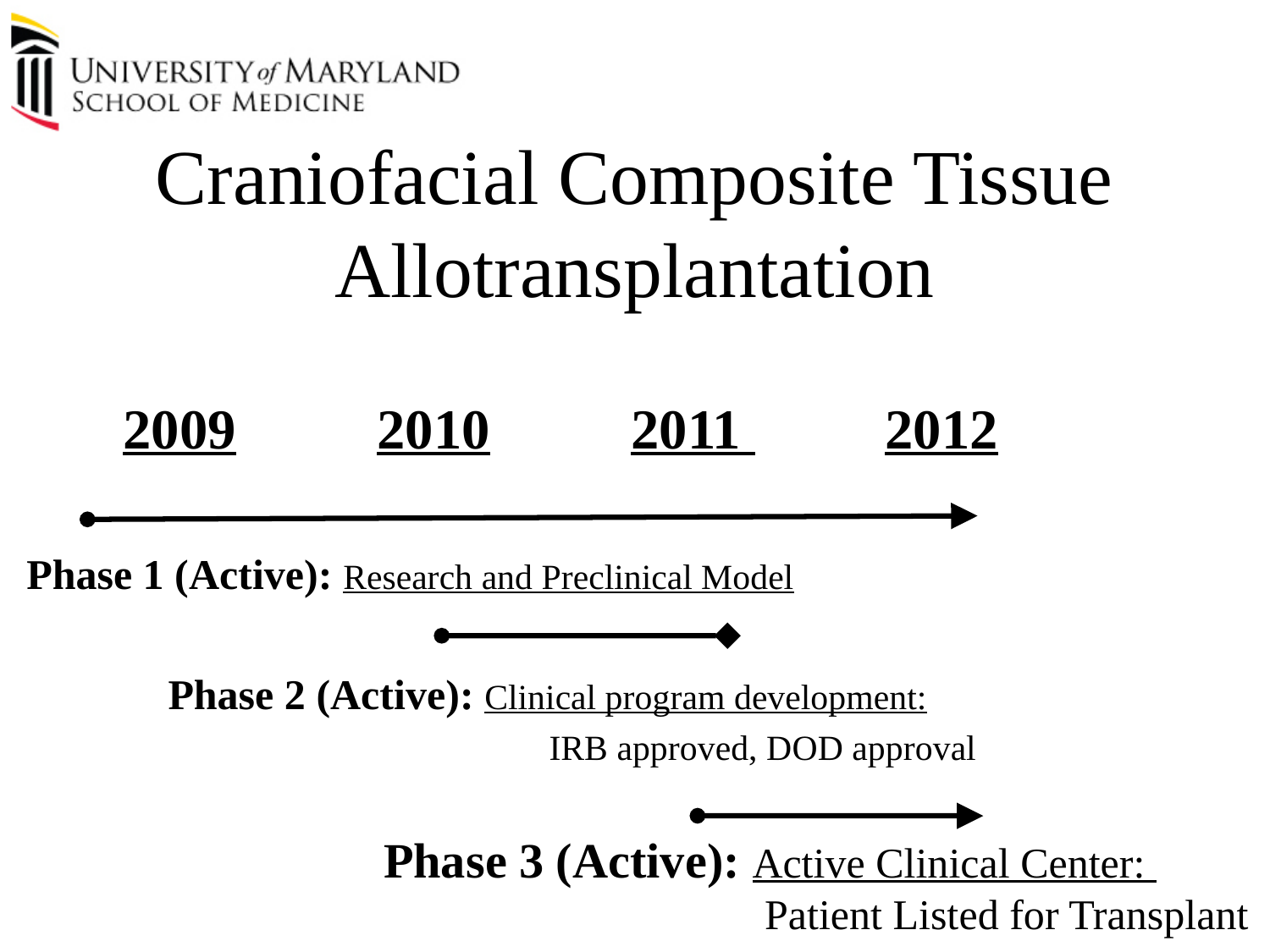

Craniofacial Composite Tissue Allotransplantation

2009		2010		2011 		2012

Phase 1 (Active): Research and Preclinical Model

Phase 2 (Active): Clinical program development:
			IRB approved, DOD approval

Phase 3 (Active): Active Clinical Center:
			Patient Listed for Transplant